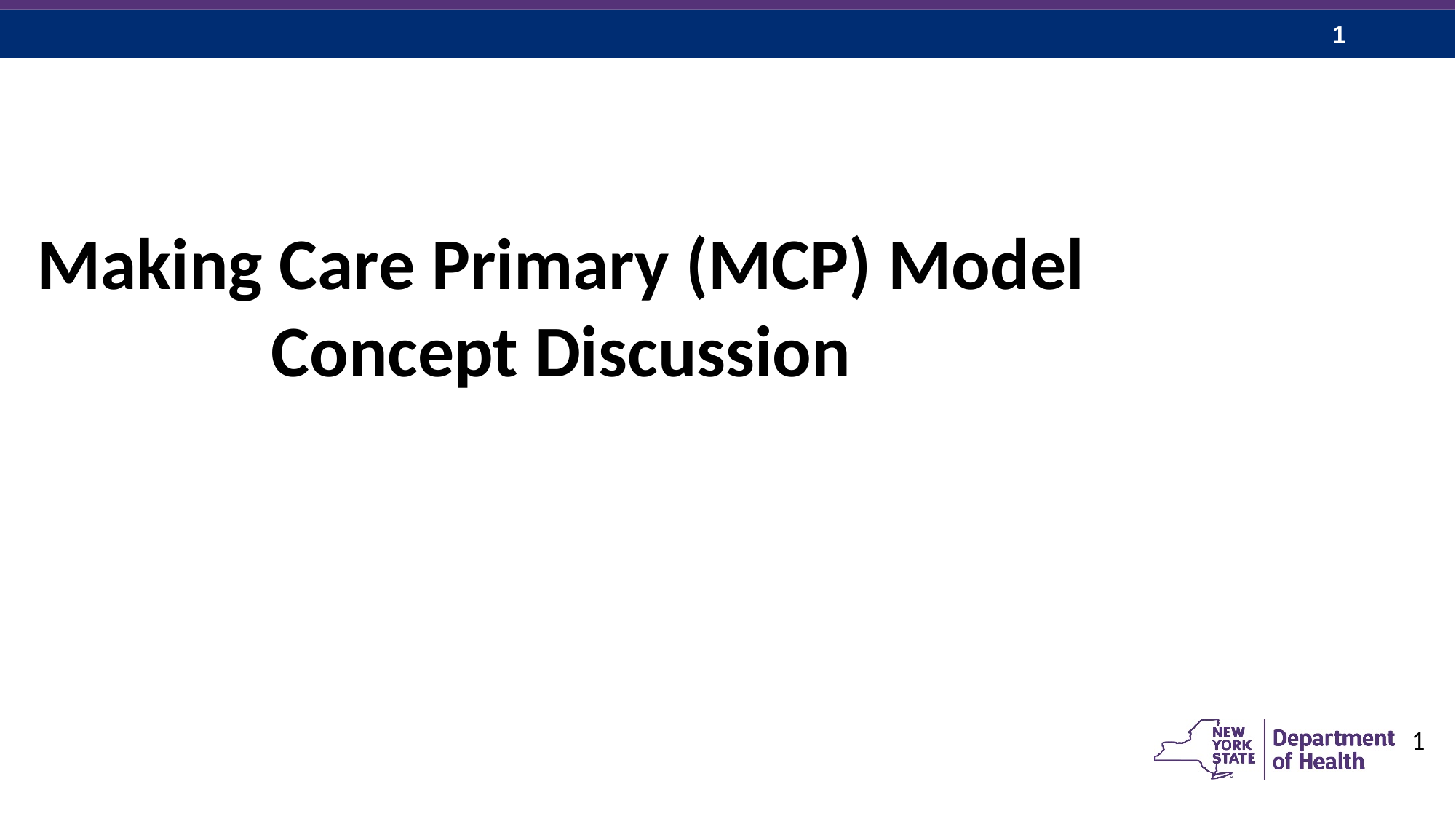

Making Care Primary (MCP) Model Concept Discussion
1